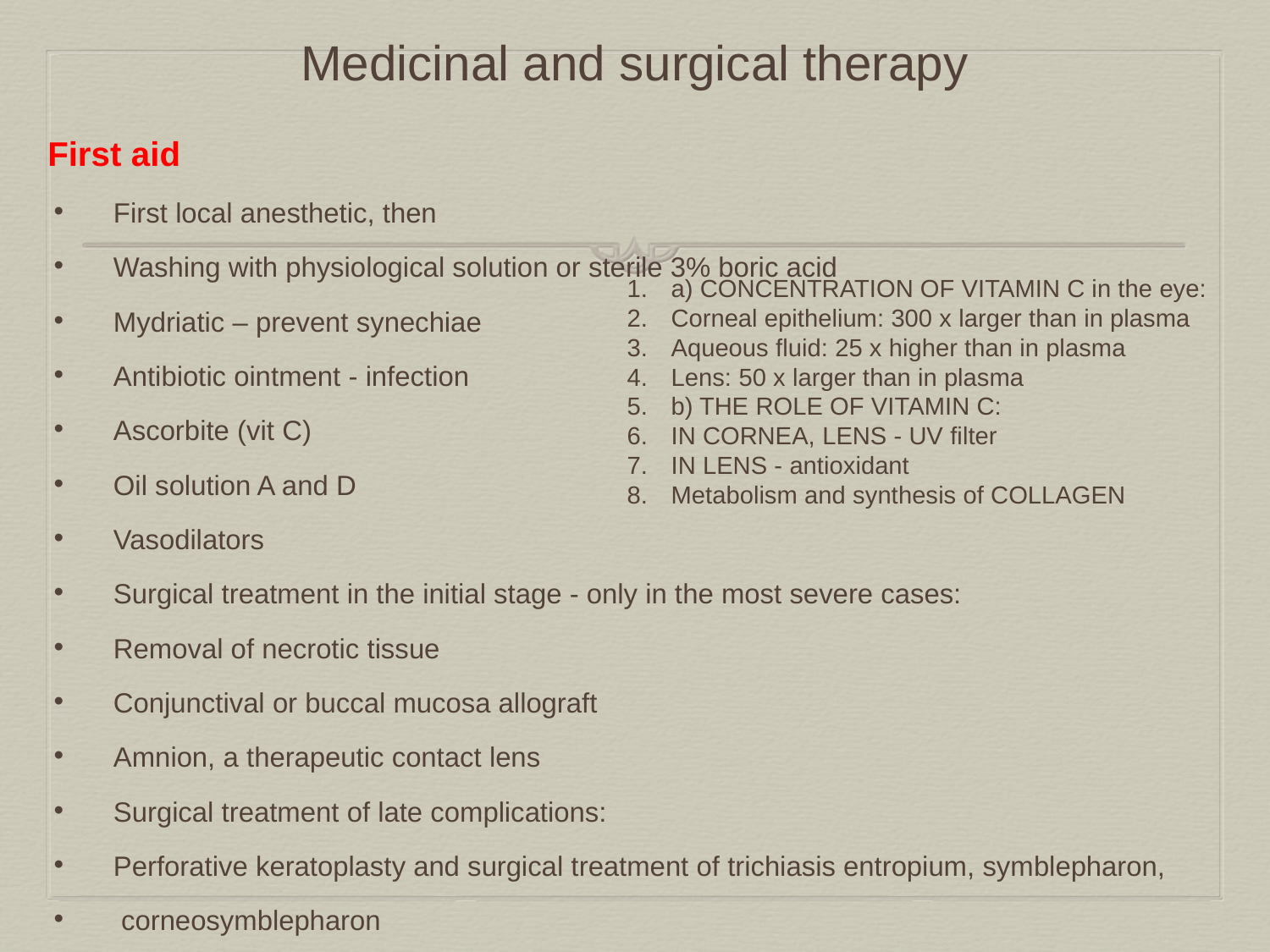

# Medicinal and surgical therapy
First aid
First local anesthetic, then
Washing with physiological solution or sterile 3% boric acid
Mydriatic – prevent synechiae
Antibiotic ointment - infection
Ascorbite (vit C)
Oil solution A and D
Vasodilators
Surgical treatment in the initial stage - only in the most severe cases:
Removal of necrotic tissue
Conjunctival or buccal mucosa allograft
Amnion, a therapeutic contact lens
Surgical treatment of late complications:
Perforative keratoplasty and surgical treatment of trichiasis entropium, symblepharon,
 corneosymblepharon

a) CONCENTRATION OF VITAMIN C in the eye:
Corneal epithelium: 300 x larger than in plasma
Aqueous fluid: 25 x higher than in plasma
Lens: 50 x larger than in plasma
b) THE ROLE OF VITAMIN C:
IN CORNEA, LENS - UV filter
IN LENS - antioxidant
Metabolism and synthesis of COLLAGEN